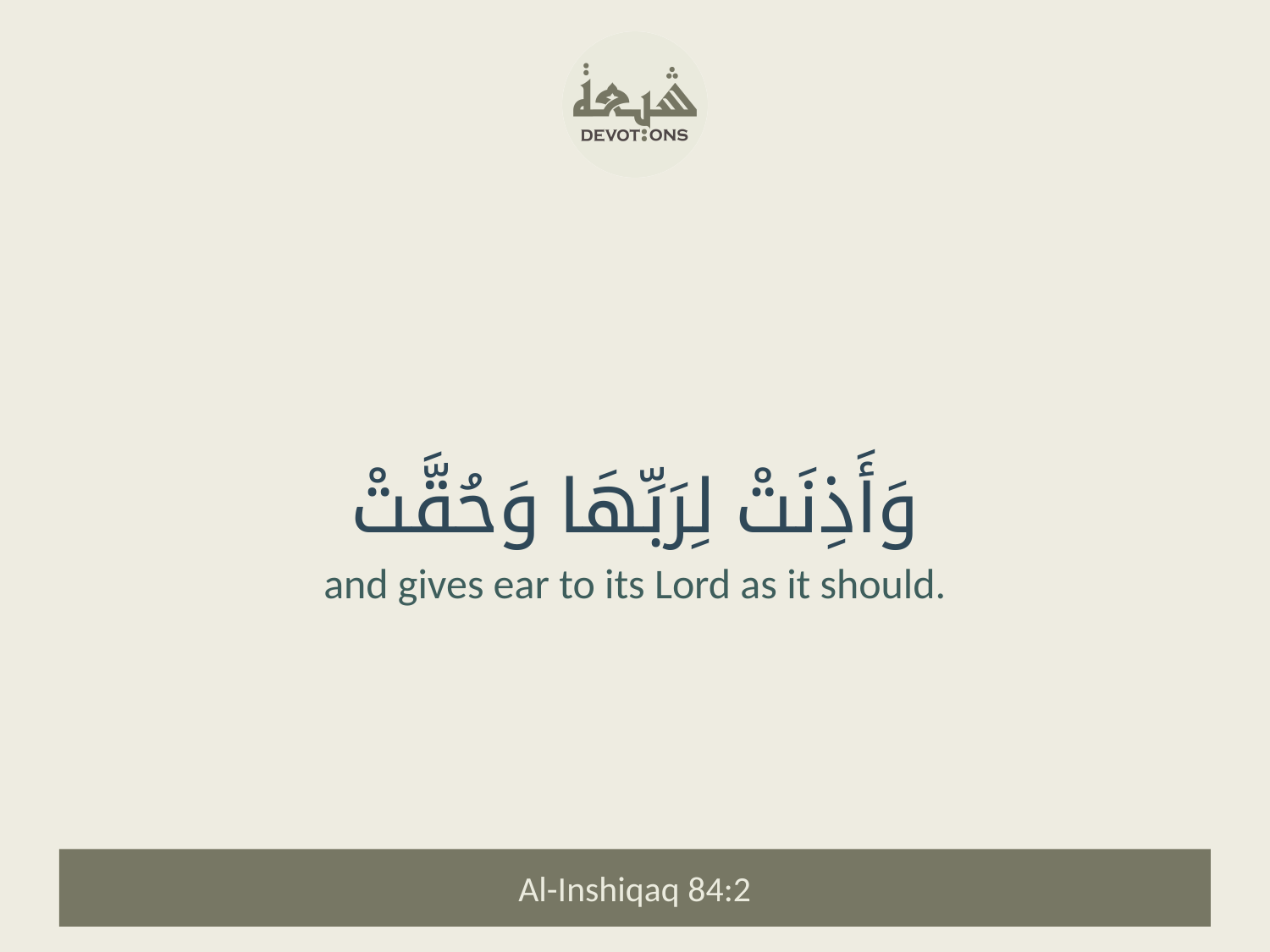

وَأَذِنَتْ لِرَبِّهَا وَحُقَّتْ
and gives ear to its Lord as it should.
Al-Inshiqaq 84:2